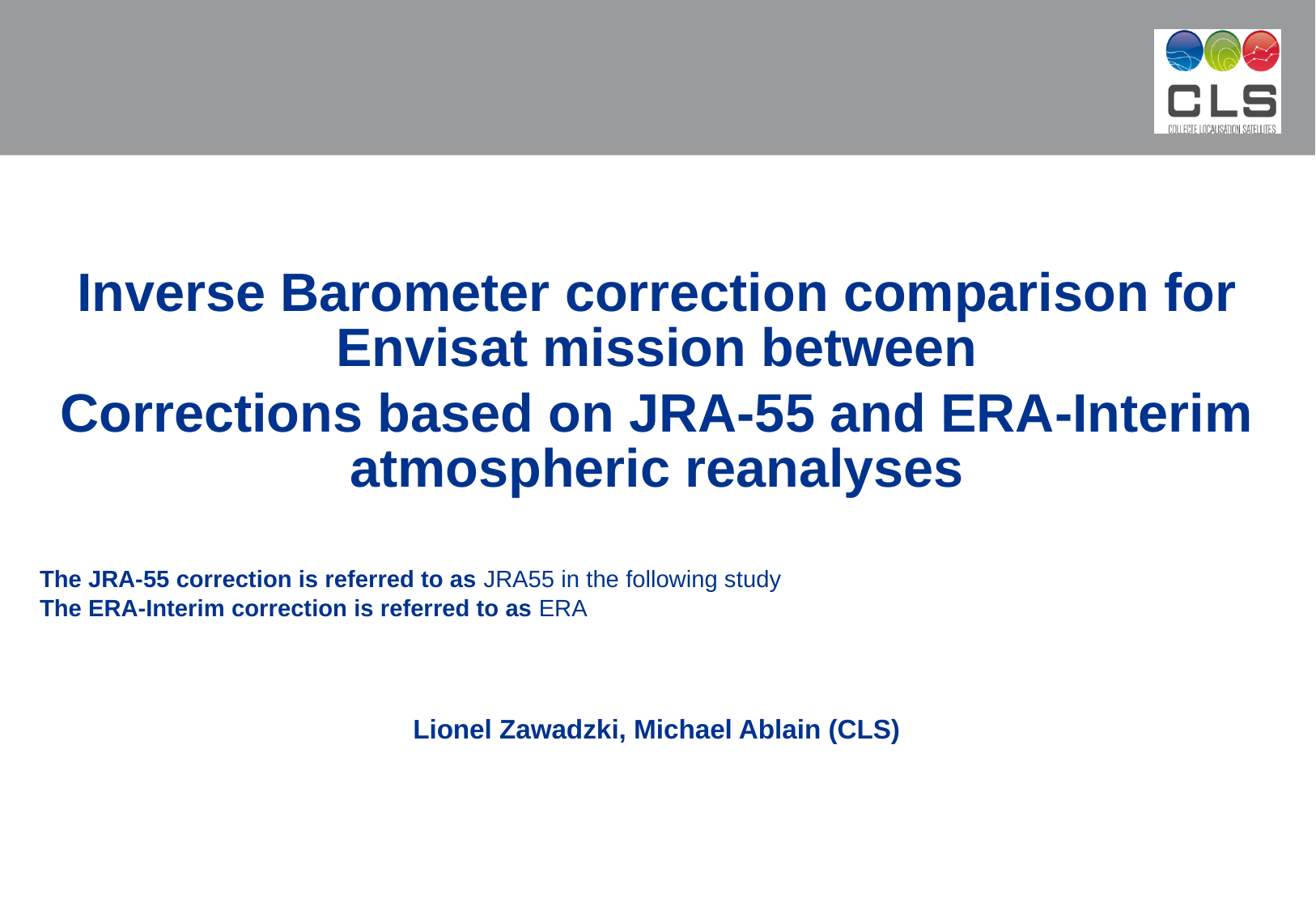

Inverse Barometer correction comparison for Envisat mission between
Corrections based on JRA-55 and ERA-Interim atmospheric reanalyses

The JRA-55 correction is referred to as JRA55 in the following study
The ERA-Interim correction is referred to as ERA

Lionel Zawadzki, Michael Ablain (CLS)